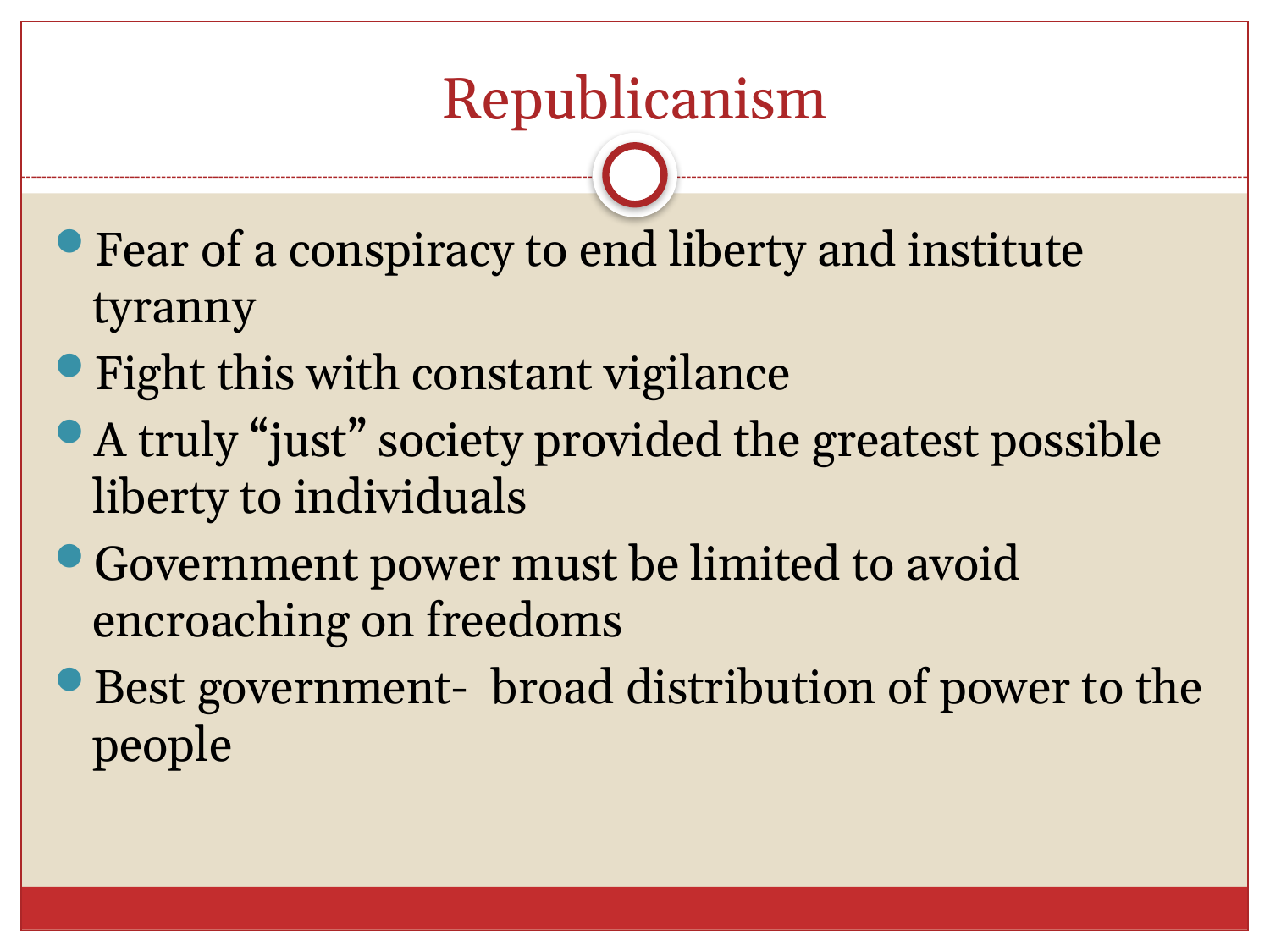

# Republicanism
Fear of a conspiracy to end liberty and institute tyranny
Fight this with constant vigilance
A truly “just” society provided the greatest possible liberty to individuals
Government power must be limited to avoid encroaching on freedoms
Best government-  broad distribution of power to the people